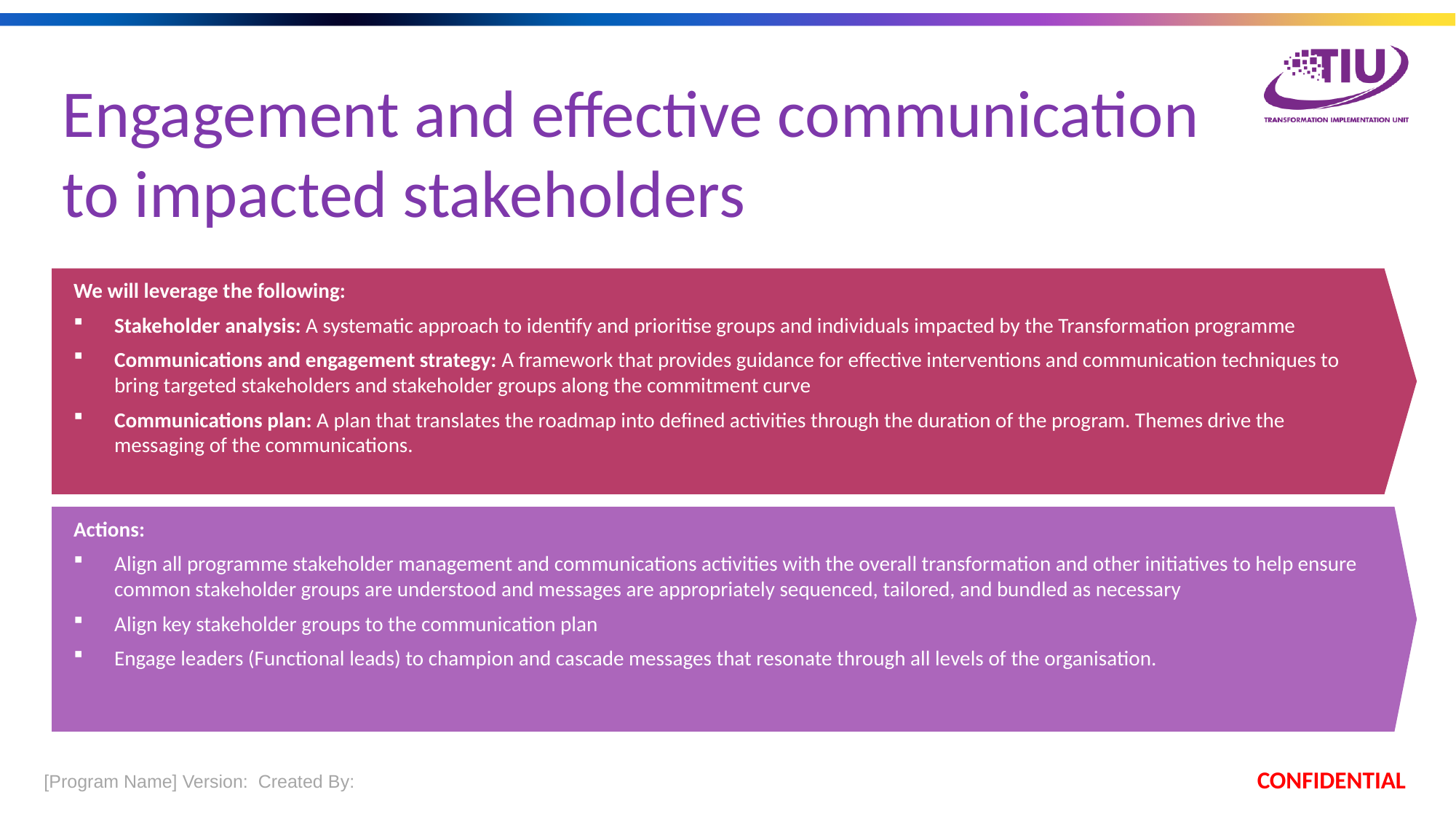

Engagement and effective communication to impacted stakeholders
We will leverage the following:
Stakeholder analysis: A systematic approach to identify and prioritise groups and individuals impacted by the Transformation programme
Communications and engagement strategy: A framework that provides guidance for effective interventions and communication techniques to bring targeted stakeholders and stakeholder groups along the commitment curve
Communications plan: A plan that translates the roadmap into defined activities through the duration of the program. Themes drive the messaging of the communications.

Actions:
Align all programme stakeholder management and communications activities with the overall transformation and other initiatives to help ensure common stakeholder groups are understood and messages are appropriately sequenced, tailored, and bundled as necessary
Align key stakeholder groups to the communication plan
Engage leaders (Functional leads) to champion and cascade messages that resonate through all levels of the organisation.

 [Program Name] Version:  Created By:
CONFIDENTIAL